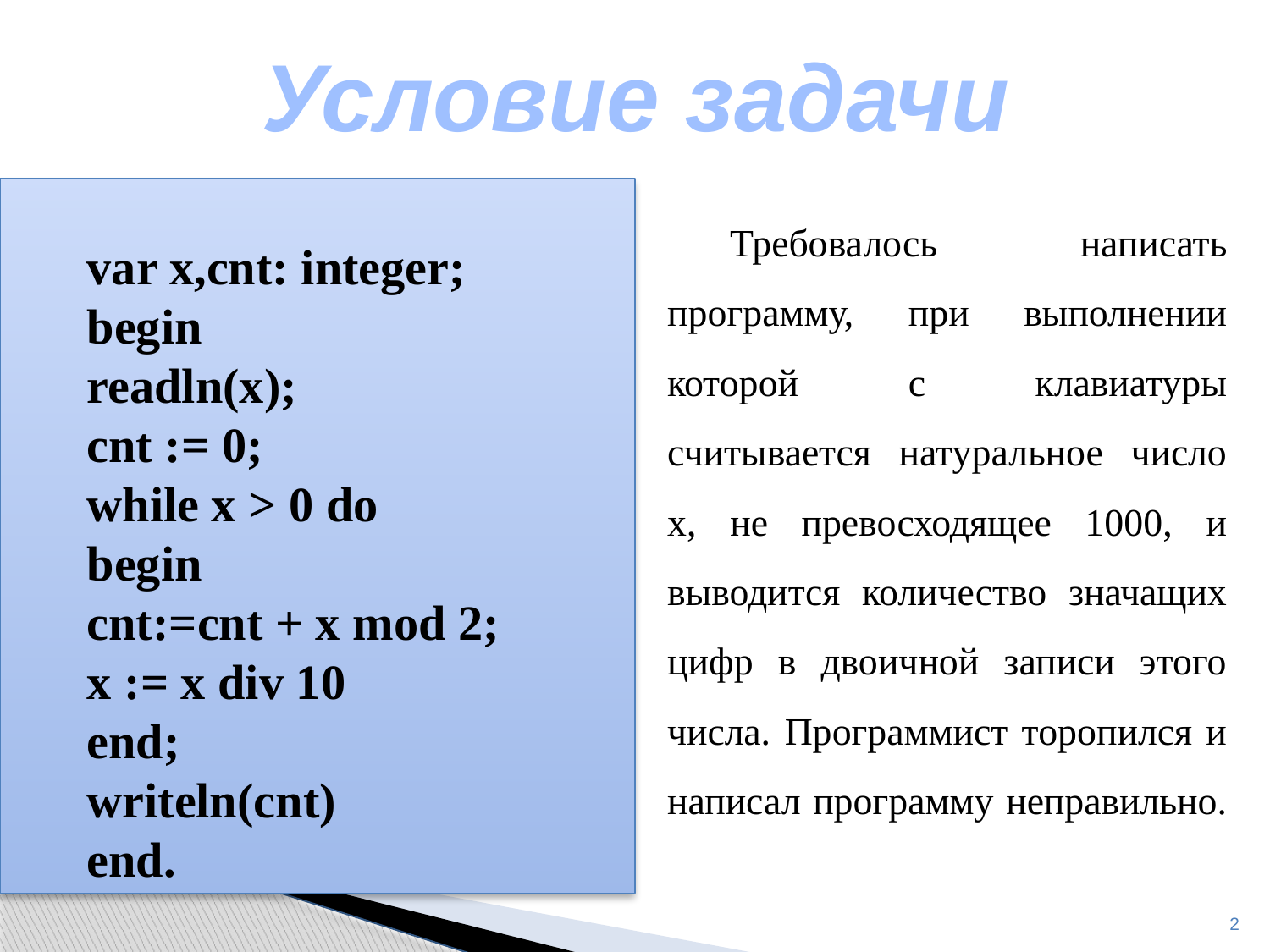

Условие задачи

  var x,cnt: integer;
  begin
  readln(x);
  cnt := 0;
  while x > 0 do
  begin
  cnt:=cnt + x mod 2;
  x := x div 10
  end;
  writeln(cnt)
  end.
Требовалось написать программу, при выполнении которой с клавиатуры считывается натуральное число x, не превосходящее 1000, и выводится количество значащих цифр в двоичной записи этого числа. Программист торопился и написал программу неправильно.
2